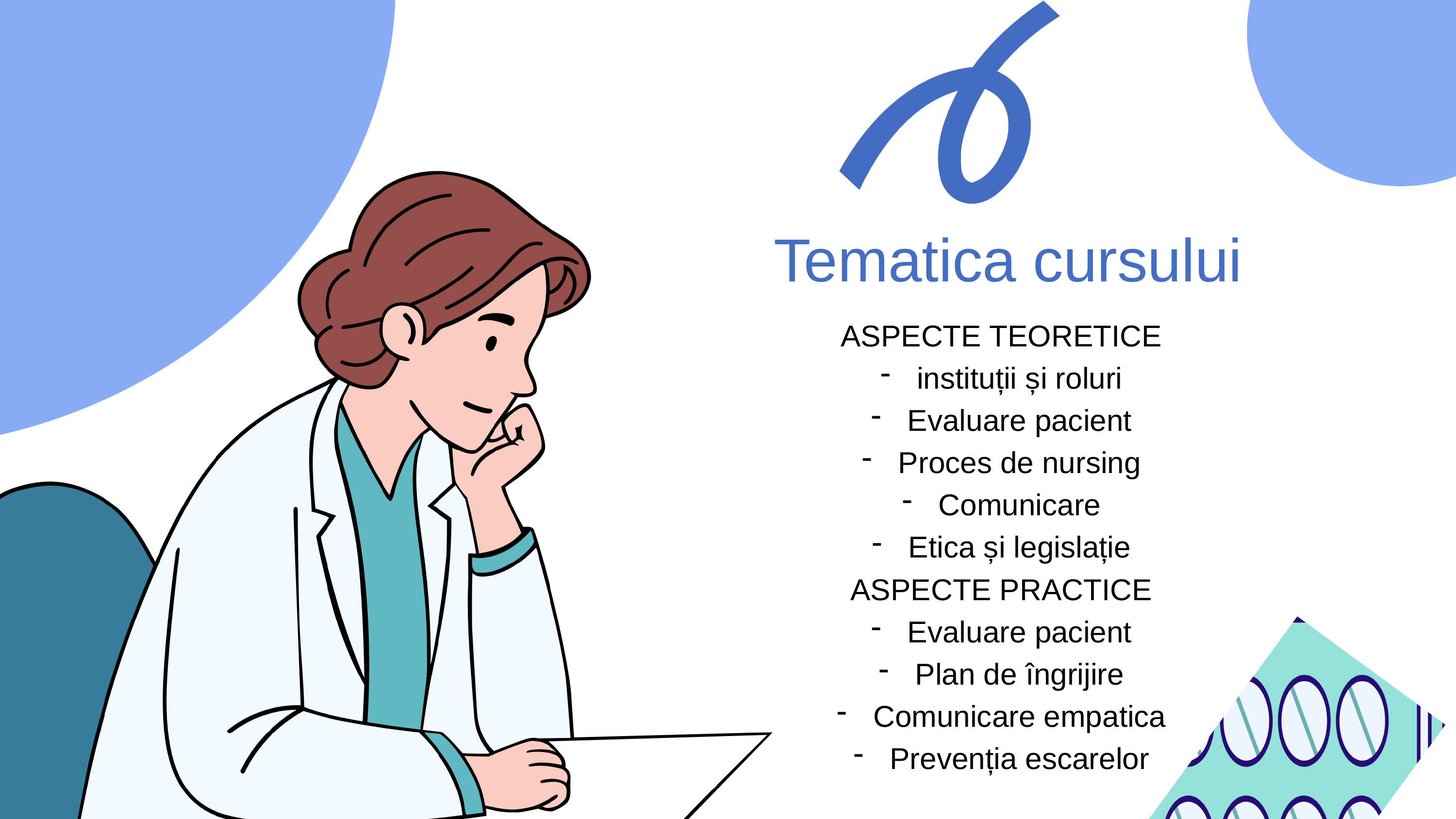

Tematica cursului
ASPECTE TEORETICE
instituții și roluri
Evaluare pacient
Proces de nursing
Comunicare
Etica și legislație
ASPECTE PRACTICE
Evaluare pacient
Plan de îngrijire
Comunicare empatica
Prevenția escarelor